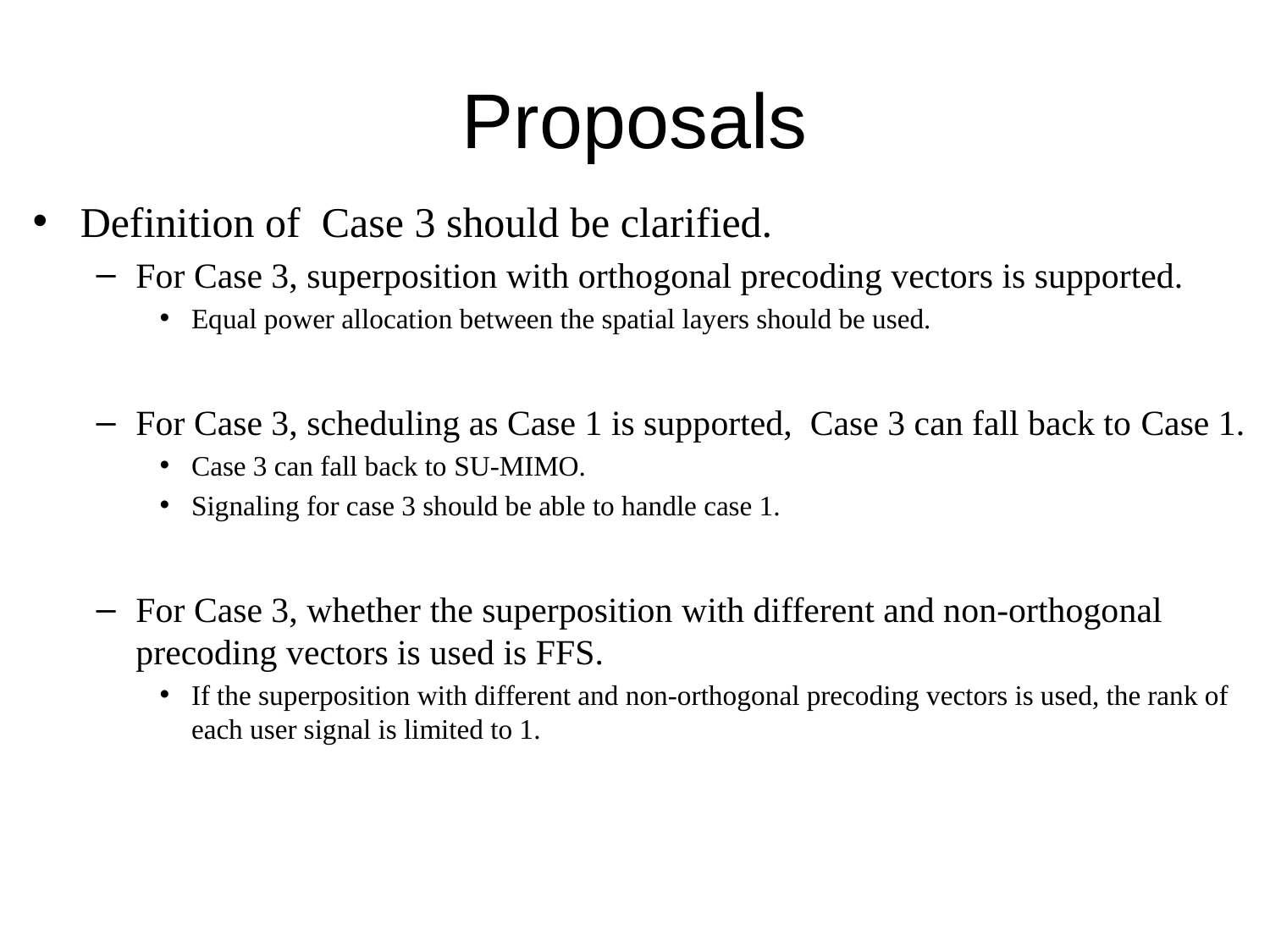

# Proposals
Definition of  Case 3 should be clarified.
For Case 3, superposition with orthogonal precoding vectors is supported.
Equal power allocation between the spatial layers should be used.

For Case 3, scheduling as Case 1 is supported,  Case 3 can fall back to Case 1.
Case 3 can fall back to SU-MIMO.
Signaling for case 3 should be able to handle case 1.

For Case 3, whether the superposition with different and non-orthogonal          precoding vectors is used is FFS.
If the superposition with different and non-orthogonal precoding vectors is used, the rank of  each user signal is limited to 1.